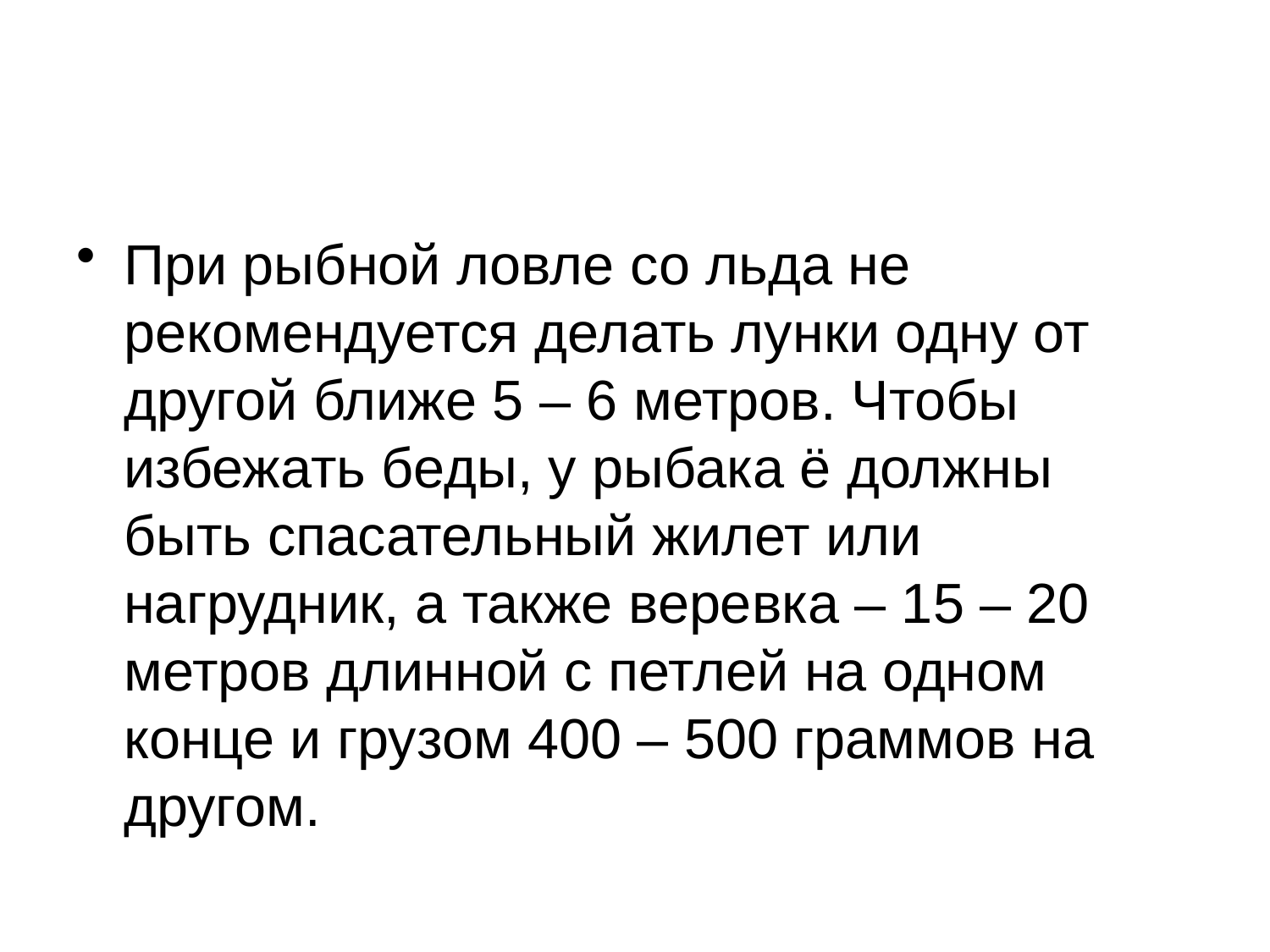

#
При рыбной ловле со льда не рекомендуется делать лунки одну от другой ближе 5 – 6 метров. Чтобы избежать беды, у рыбака ё должны быть спасательный жилет или нагрудник, а также веревка – 15 – 20 метров длинной с петлей на одном конце и грузом 400 – 500 граммов на другом.